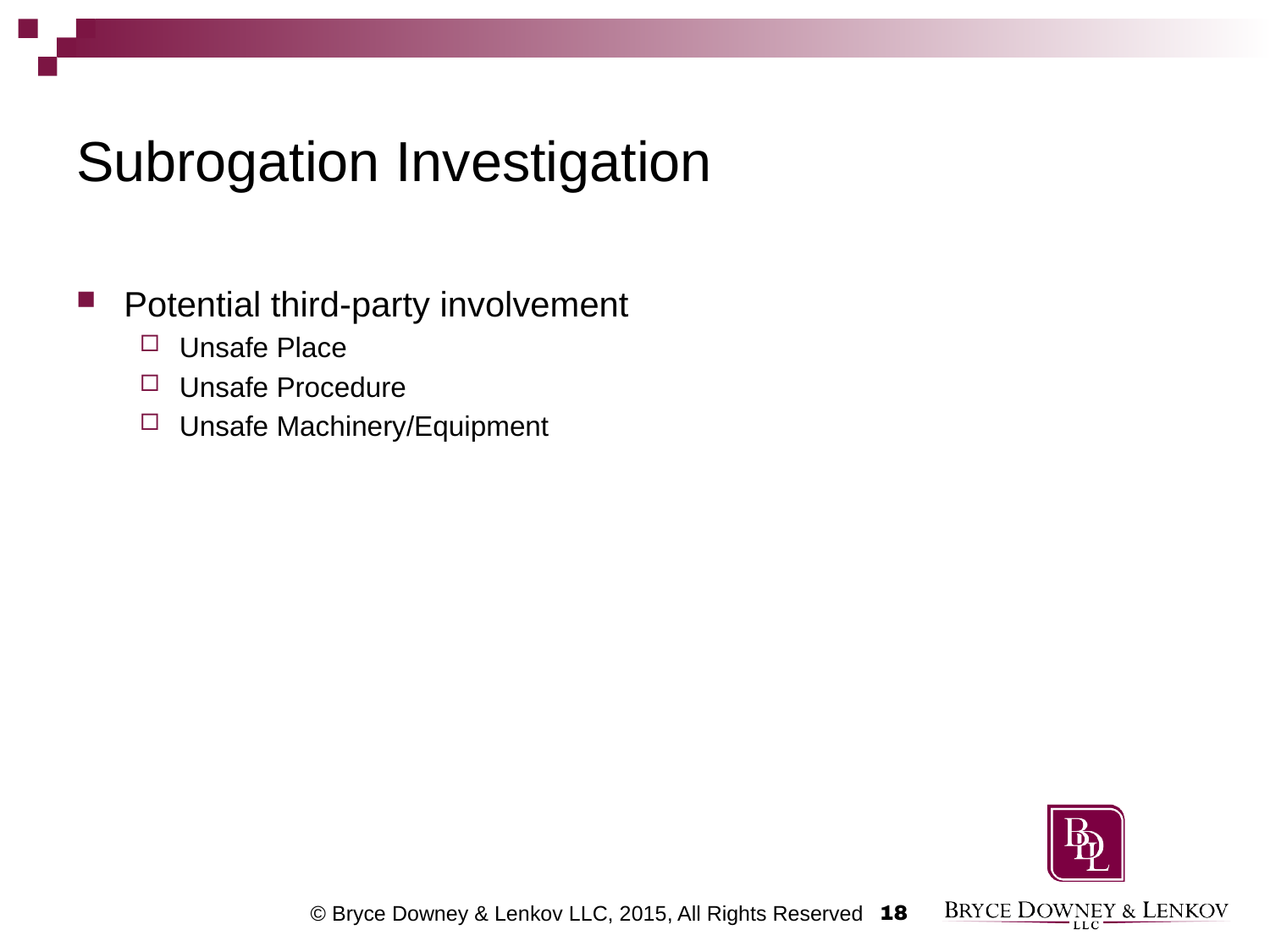

Subrogation Investigation
Potential third-party involvement
Unsafe Place
Unsafe Procedure
Unsafe Machinery/Equipment
18